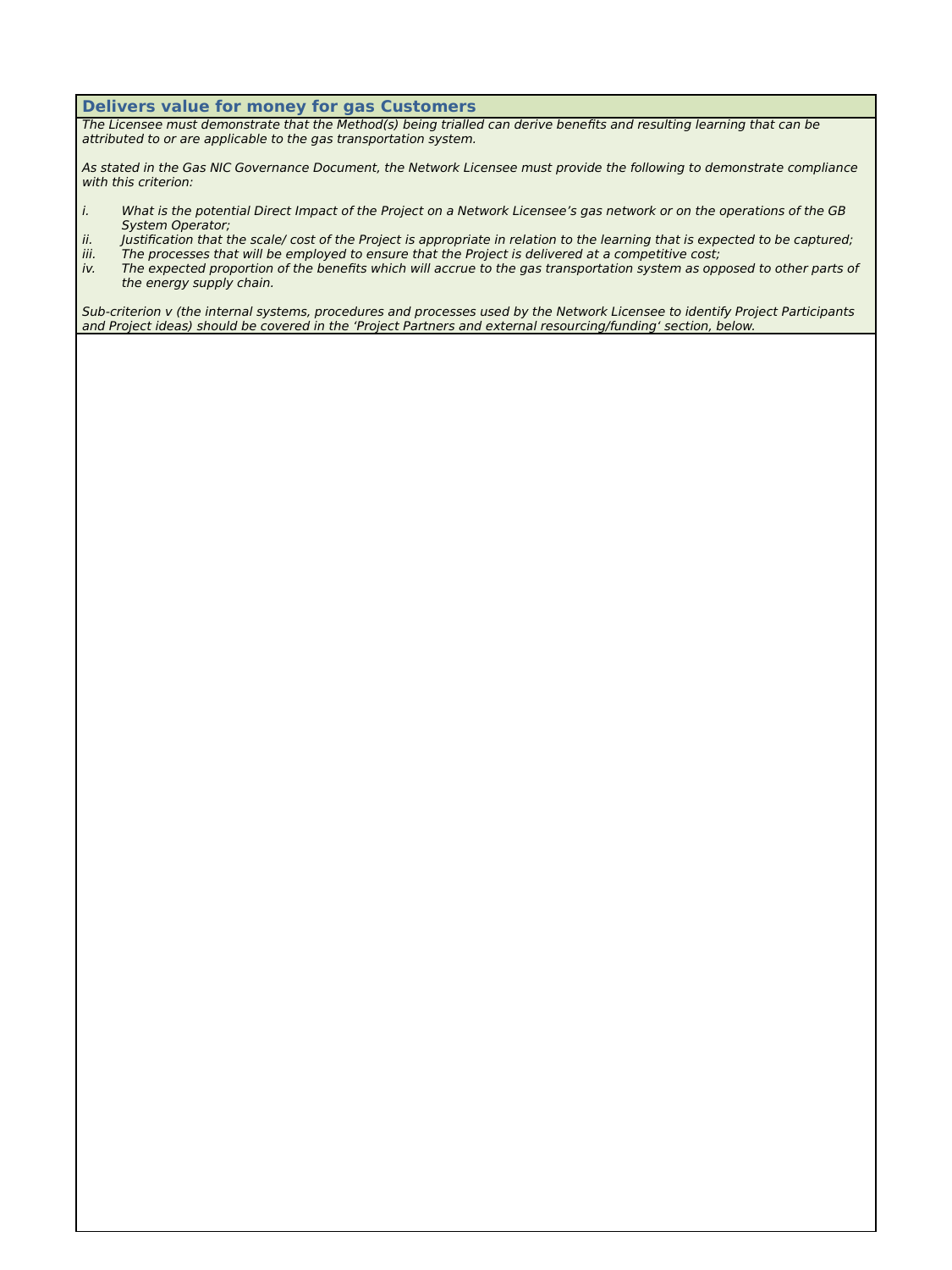

| Delivers value for money for gas Customers |
| --- |
| The Licensee must demonstrate that the Method(s) being trialled can derive benefits and resulting learning that can be attributed to or are applicable to the gas transportation system. As stated in the Gas NIC Governance Document, the Network Licensee must provide the following to demonstrate compliance with this criterion: What is the potential Direct Impact of the Project on a Network Licensee’s gas network or on the operations of the GB System Operator; Justification that the scale/ cost of the Project is appropriate in relation to the learning that is expected to be captured; The processes that will be employed to ensure that the Project is delivered at a competitive cost; The expected proportion of the benefits which will accrue to the gas transportation system as opposed to other parts of the energy supply chain. Sub-criterion v (the internal systems, procedures and processes used by the Network Licensee to identify Project Participants and Project ideas) should be covered in the ‘Project Partners and external resourcing/funding‘ section, below. |
|  |
5